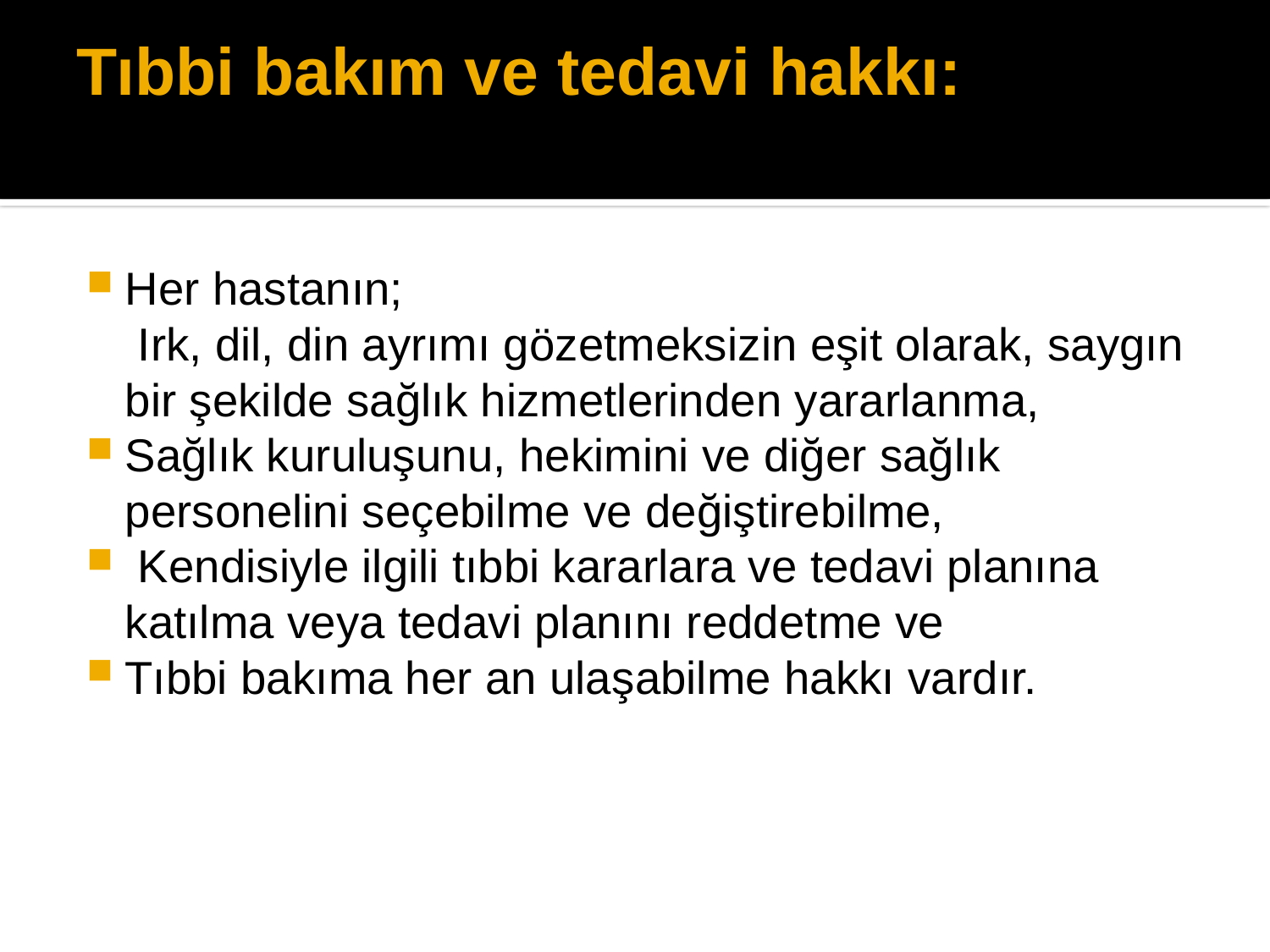

# Tıbbi bakım ve tedavi hakkı:
Her hastanın;
 Irk, dil, din ayrımı gözetmeksizin eşit olarak, saygın bir şekilde sağlık hizmetlerinden yararlanma,
Sağlık kuruluşunu, hekimini ve diğer sağlık personelini seçebilme ve değiştirebilme,
 Kendisiyle ilgili tıbbi kararlara ve tedavi planına katılma veya tedavi planını reddetme ve
Tıbbi bakıma her an ulaşabilme hakkı vardır.